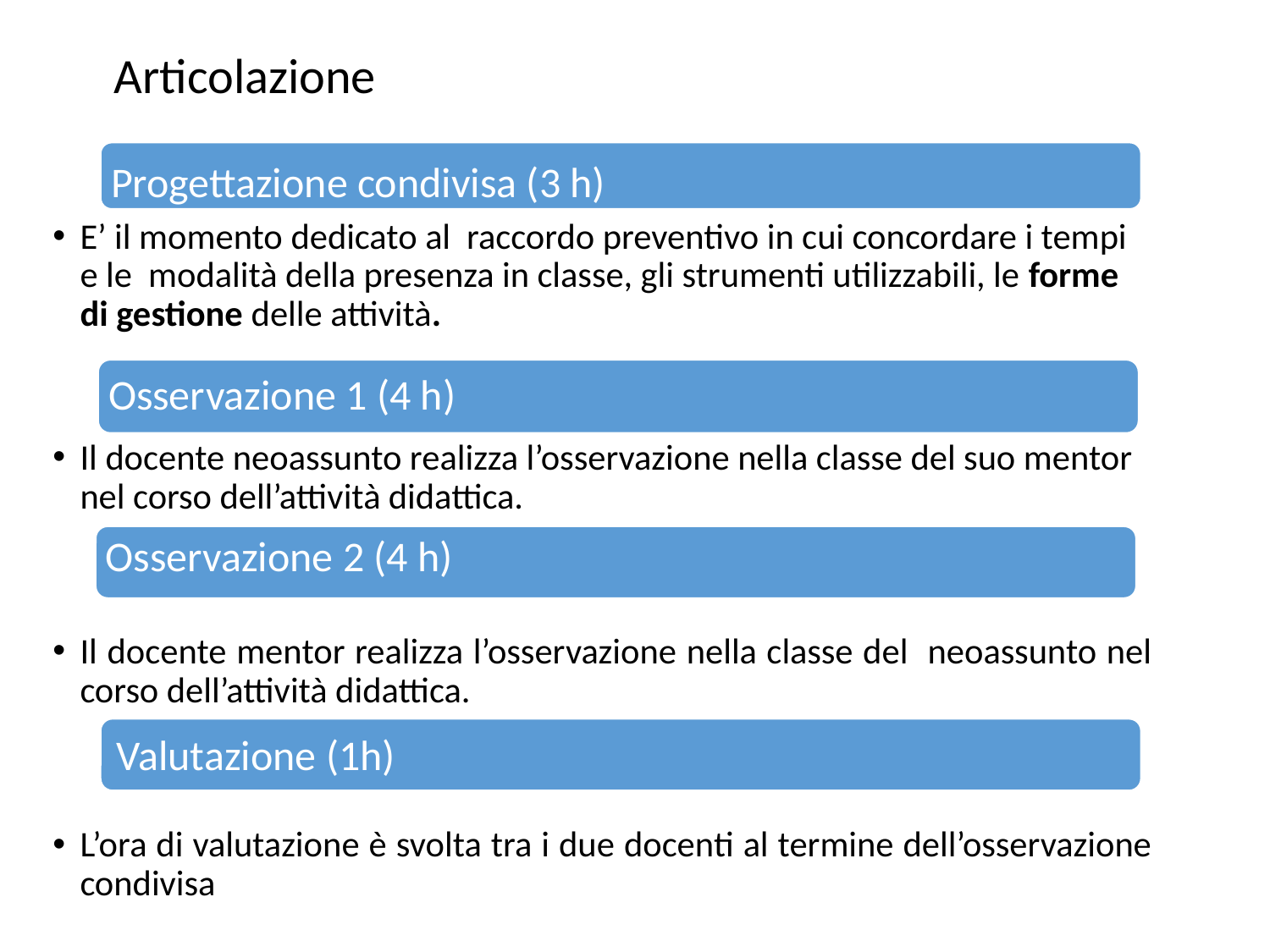

Articolazione

Progettazione condivisa (3 h)
E’ il momento dedicato al  raccordo preventivo in cui concordare i tempi e le  modalità della presenza in classe, gli strumenti utilizzabili, le forme di gestione delle attività.

Il docente neoassunto realizza l’osservazione nella classe del suo mentor nel corso dell’attività didattica.

Il docente mentor realizza l’osservazione nella classe del  neoassunto nel corso dell’attività didattica.

L’ora di valutazione è svolta tra i due docenti al termine dell’osservazione condivisa

Osservazione 1 (4 h)

Osservazione 2 (4 h)
Valutazione (1h)